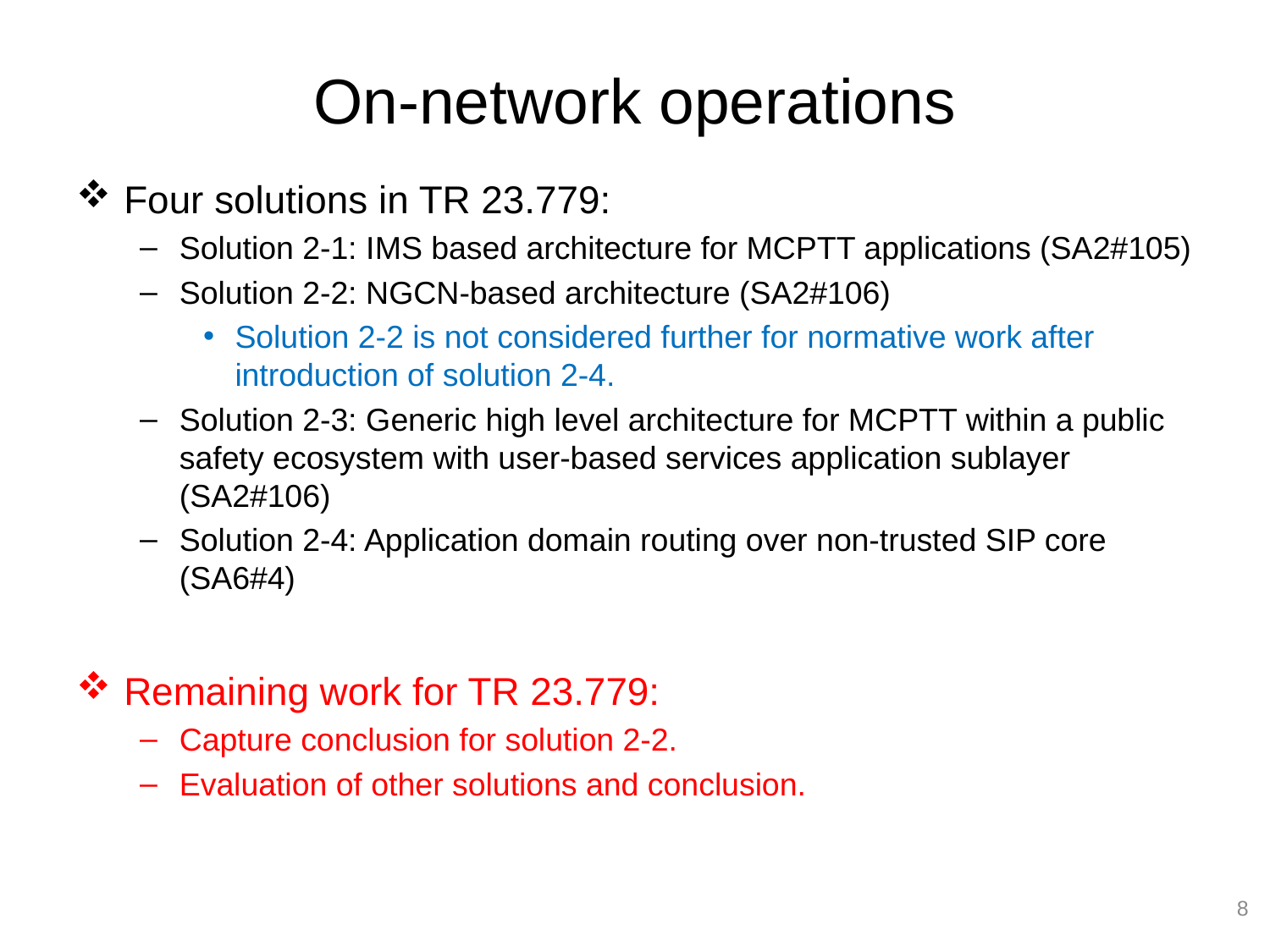

# On-network operations
Four solutions in TR 23.779:
Solution 2-1: IMS based architecture for MCPTT applications (SA2#105)
Solution 2-2: NGCN-based architecture (SA2#106)
Solution 2-2 is not considered further for normative work after introduction of solution 2-4.
Solution 2-3: Generic high level architecture for MCPTT within a public safety ecosystem with user-based services application sublayer (SA2#106)
Solution 2-4: Application domain routing over non-trusted SIP core (SA6#4)

Remaining work for TR 23.779:
Capture conclusion for solution 2-2.
Evaluation of other solutions and conclusion.
8